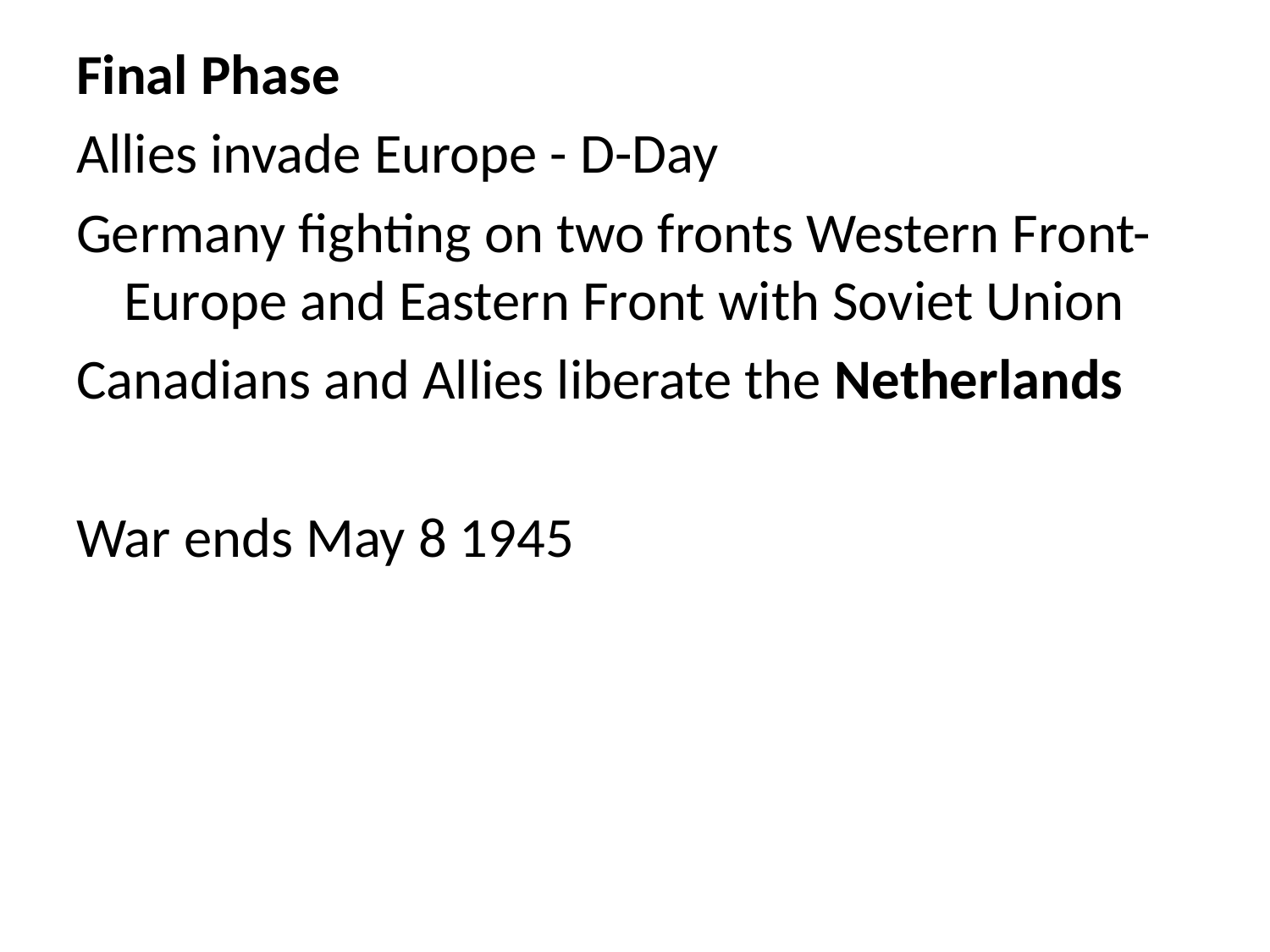

Final Phase
Allies invade Europe - D-Day
Germany fighting on two fronts Western Front- Europe and Eastern Front with Soviet Union
Canadians and Allies liberate the Netherlands

War ends May 8 1945